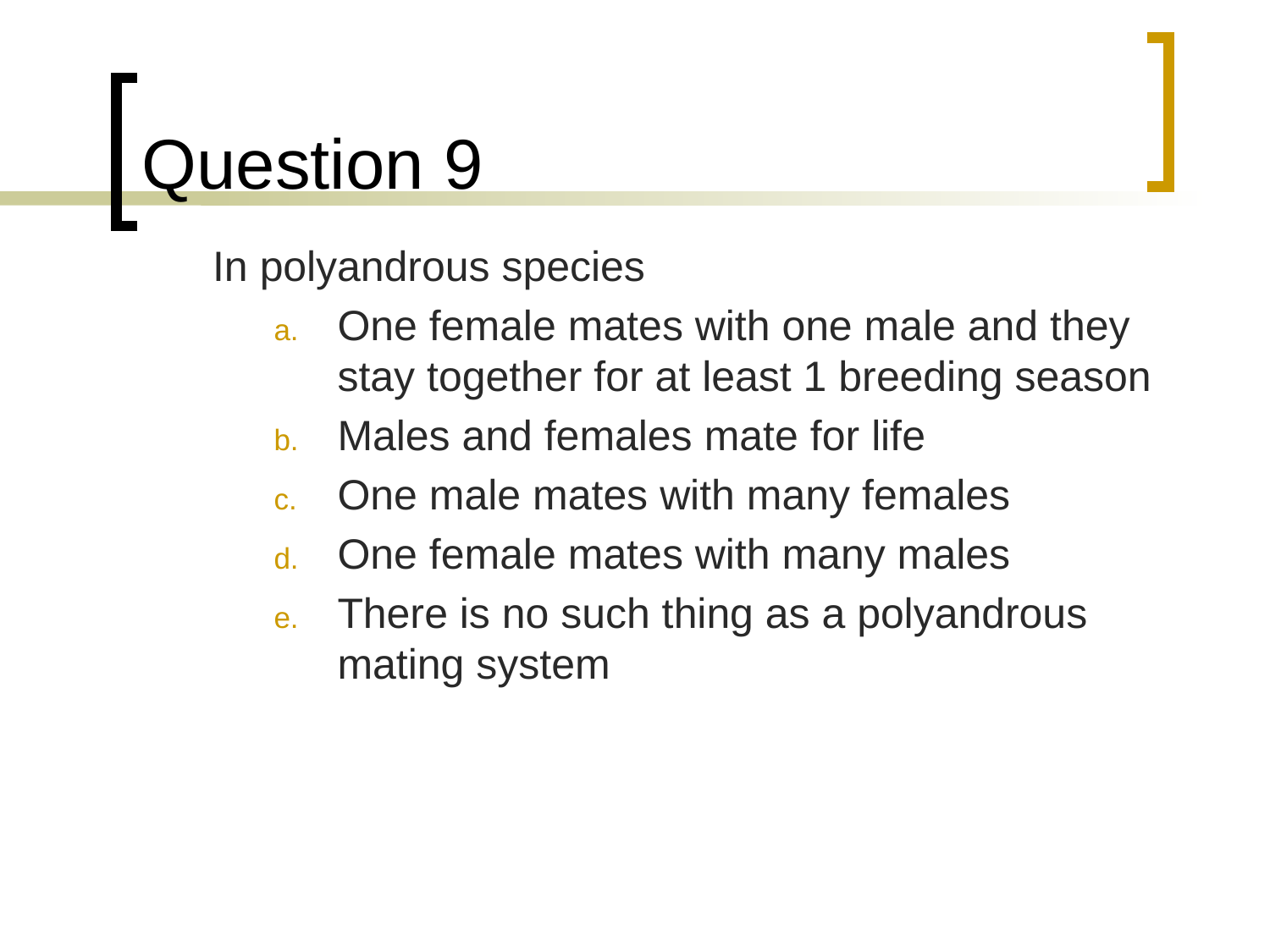

# Question 9
	In polyandrous species
One female mates with one male and they stay together for at least 1 breeding season
Males and females mate for life
One male mates with many females
One female mates with many males
There is no such thing as a polyandrous mating system